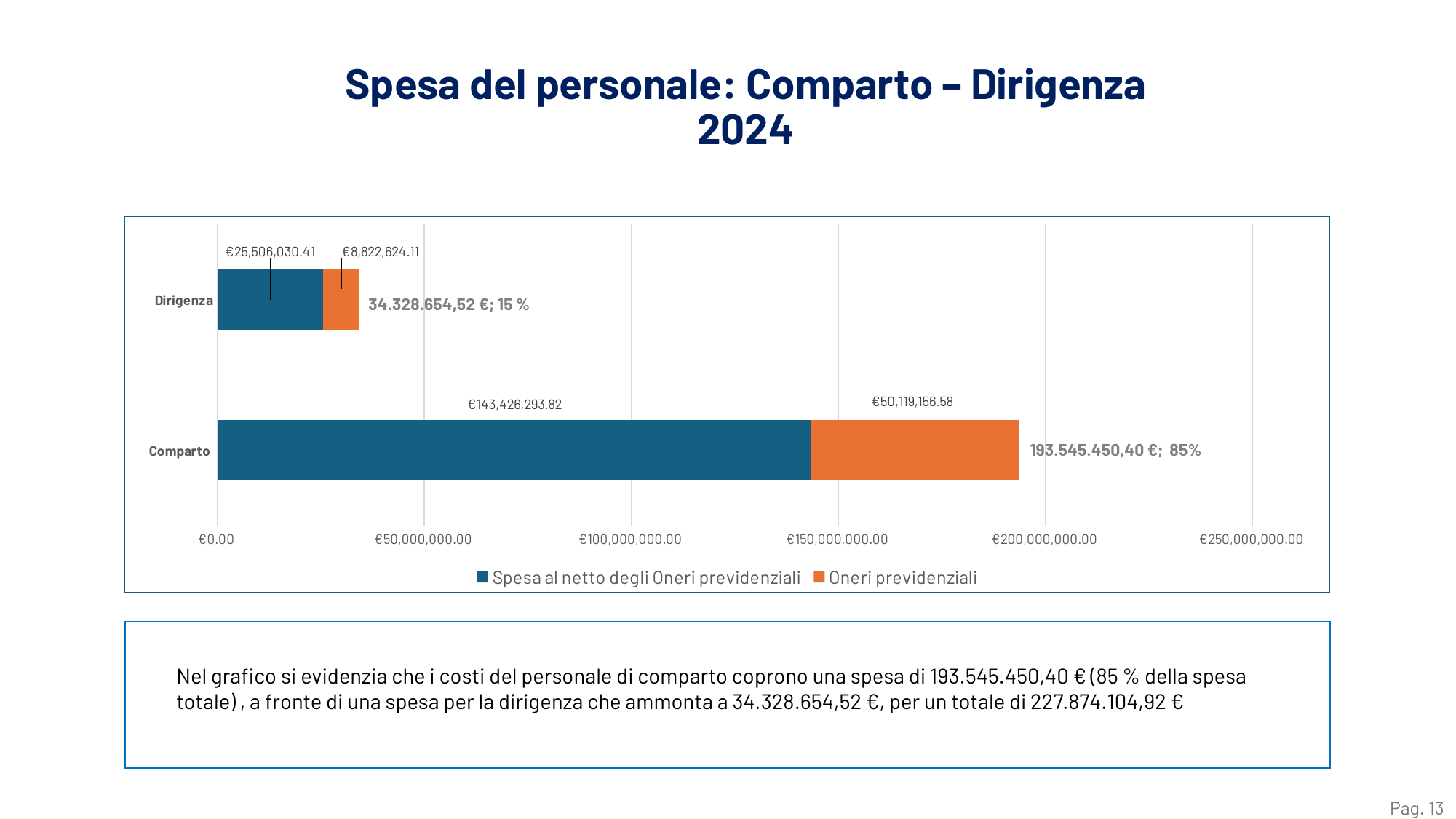

Spesa del personale: Comparto – Dirigenza
2024

### Chart

| Category | Spesa al netto degli Oneri previdenziali | Oneri previdenziali |
|---|---|---|
| Comparto  | 143426293.82 | 50119156.57999998 |
| Dirigenza | 25506030.41 | 8822624.109999996 |
34.328.654,52 €; 15 %
193.545.450,40 €;  85%

Nel grafico si evidenzia che i costi del personale di comparto coprono una spesa di 193.545.450,40 € (85 % della spesa totale) , a fronte di una spesa per la dirigenza che ammonta a 34.328.654,52 €, per un totale di 227.874.104,92 €
Pag. 13